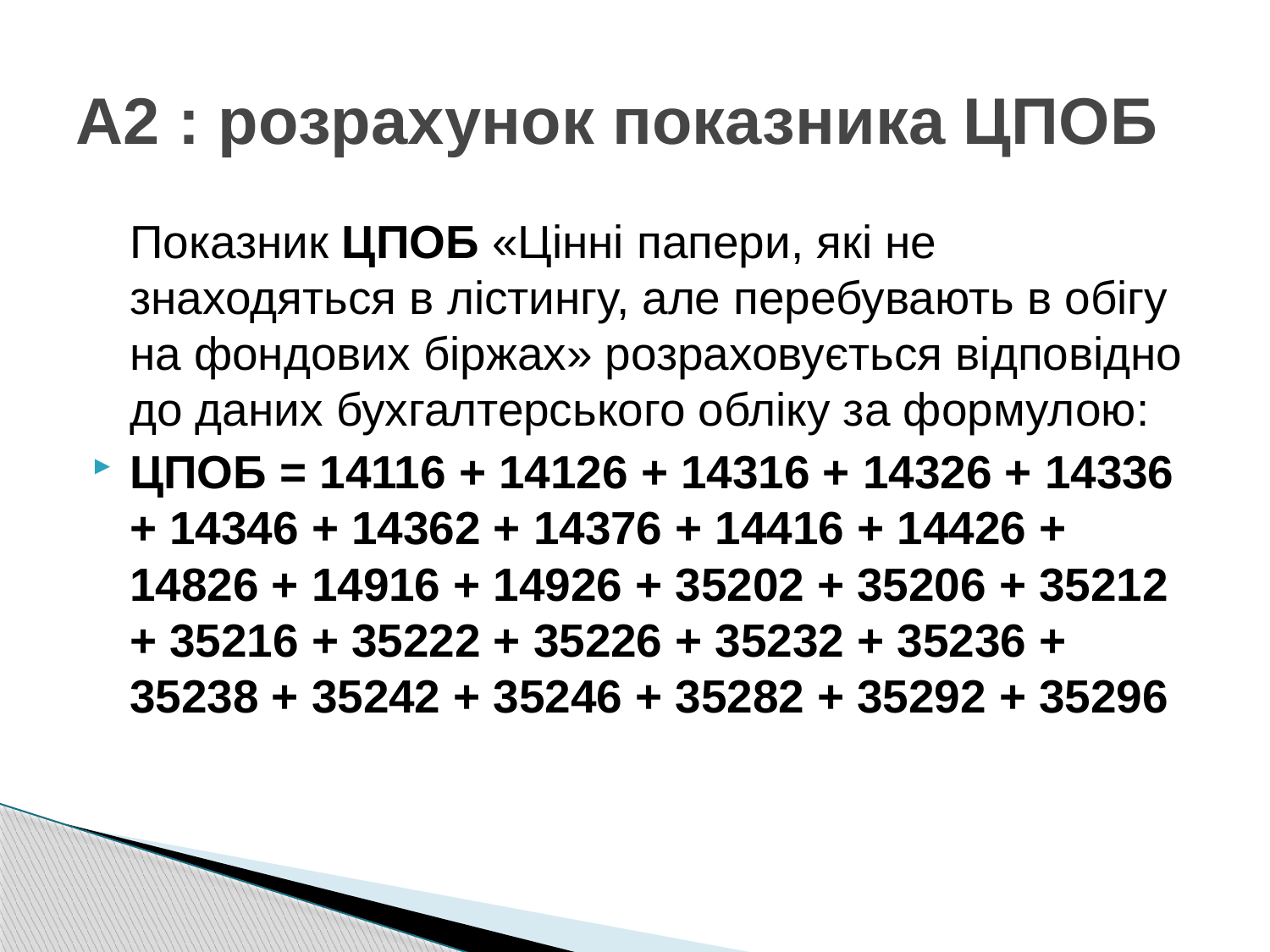

# А2 : розрахунок показника ЦПОБ
	Показник ЦПОБ «Цінні папери, які не знаходяться в лістингу, але перебувають в обігу на фондових біржах» розраховується відповідно до даних бухгалтерського обліку за формулою:
ЦПОБ = 14116 + 14126 + 14316 + 14326 + 14336 + 14346 + 14362 + 14376 + 14416 + 14426 + 14826 + 14916 + 14926 + 35202 + 35206 + 35212 + 35216 + 35222 + 35226 + 35232 + 35236 + 35238 + 35242 + 35246 + 35282 + 35292 + 35296